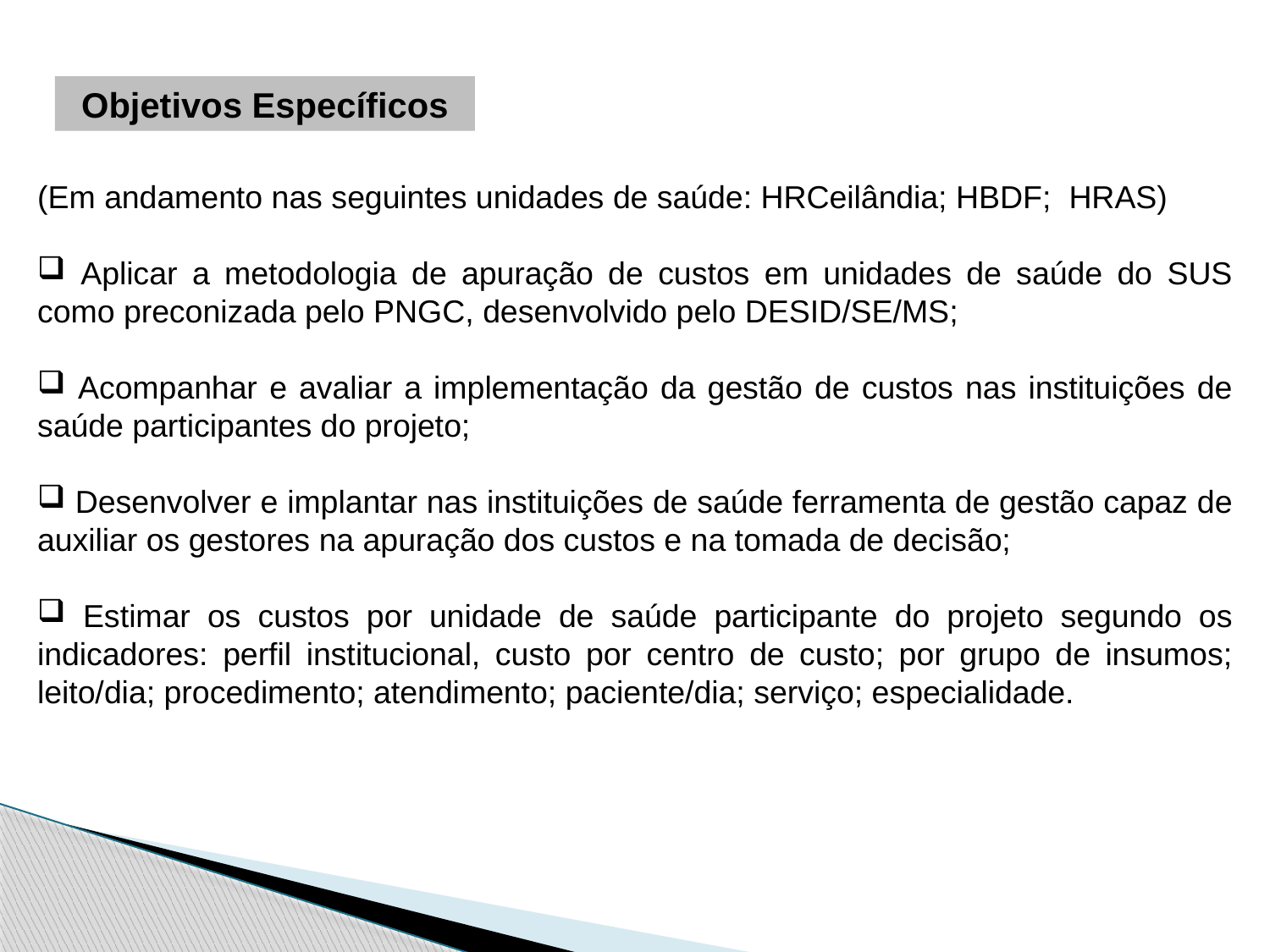

(Em andamento nas seguintes unidades de saúde: HRCeilândia; HBDF;  HRAS)

 Aplicar a metodologia de apuração de custos em unidades de saúde do SUS como preconizada pelo PNGC, desenvolvido pelo DESID/SE/MS;

 Acompanhar e avaliar a implementação da gestão de custos nas instituições de saúde participantes do projeto;

 Desenvolver e implantar nas instituições de saúde ferramenta de gestão capaz de auxiliar os gestores na apuração dos custos e na tomada de decisão;

 Estimar os custos por unidade de saúde participante do projeto segundo os indicadores: perfil institucional, custo por centro de custo; por grupo de insumos; leito/dia; procedimento; atendimento; paciente/dia; serviço; especialidade.

Objetivos Específicos